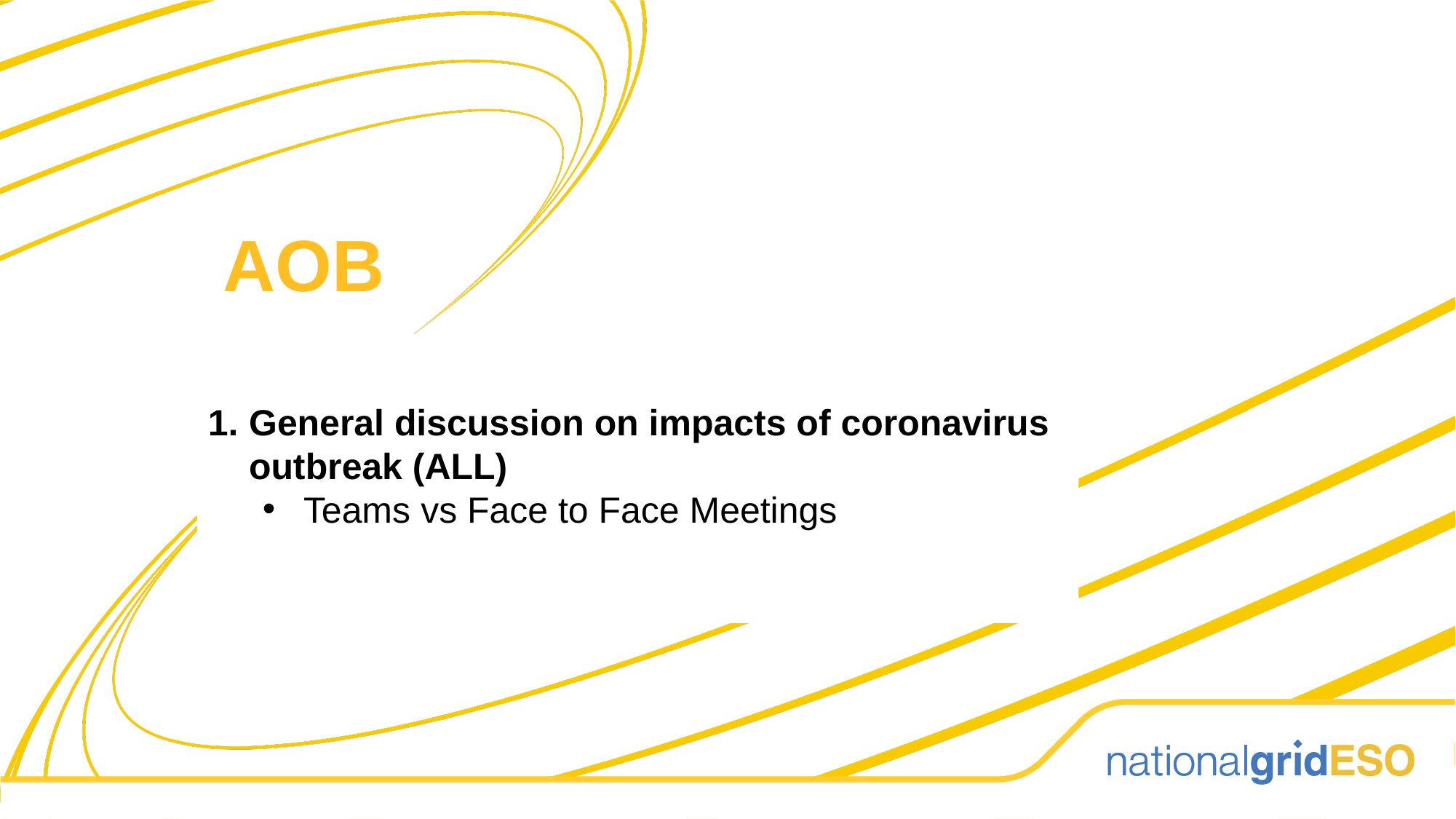

AOB

General discussion on impacts of coronavirus outbreak (ALL)
Teams vs Face to Face Meetings